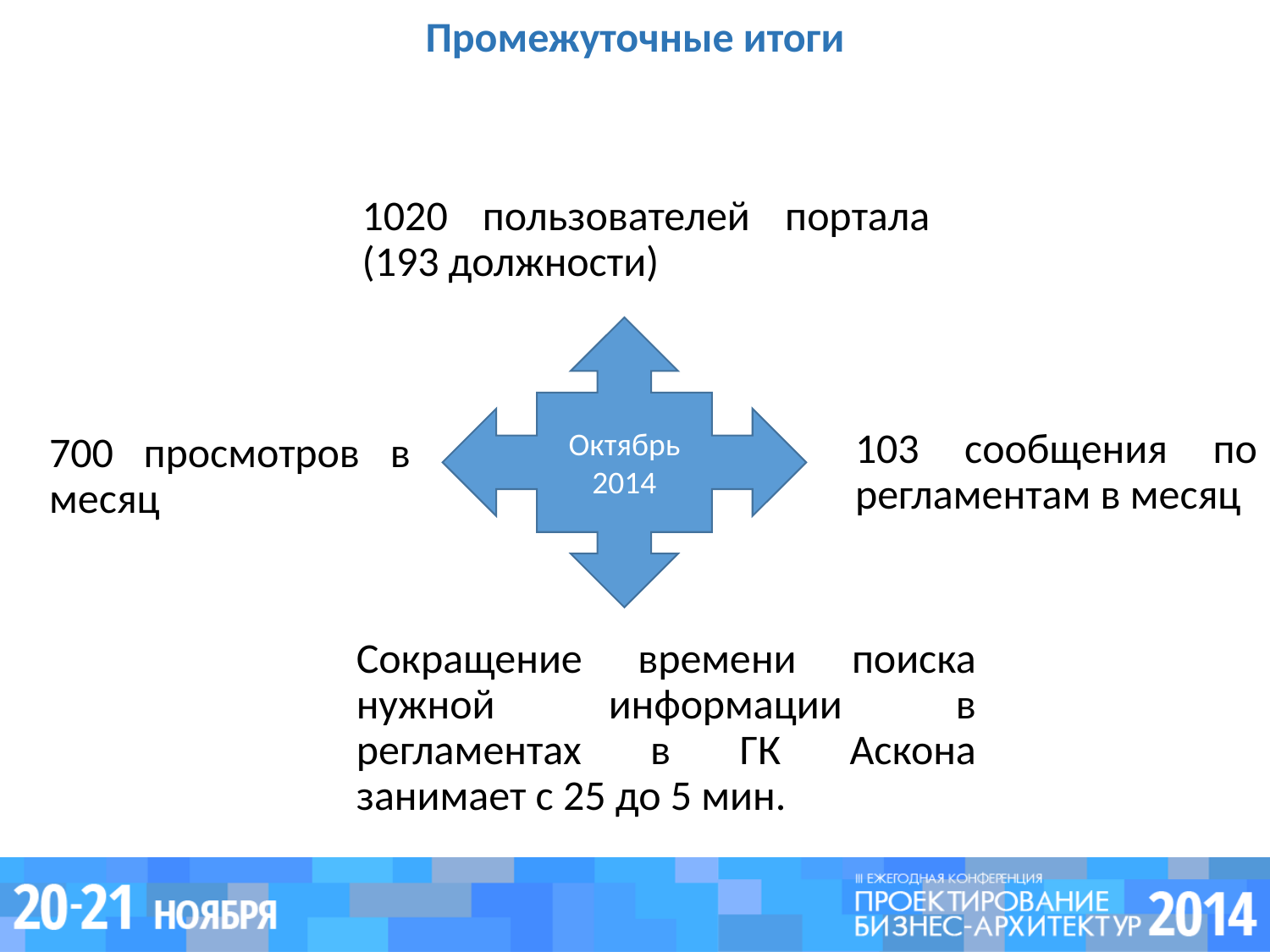

# Промежуточные итоги
1020 пользователей портала (193 должности)

Октябрь 2014
103 сообщения по регламентам в месяц

700 просмотров в месяц

Сокращение времени поиска нужной информации в регламентах в ГК Аскона занимает с 25 до 5 мин.